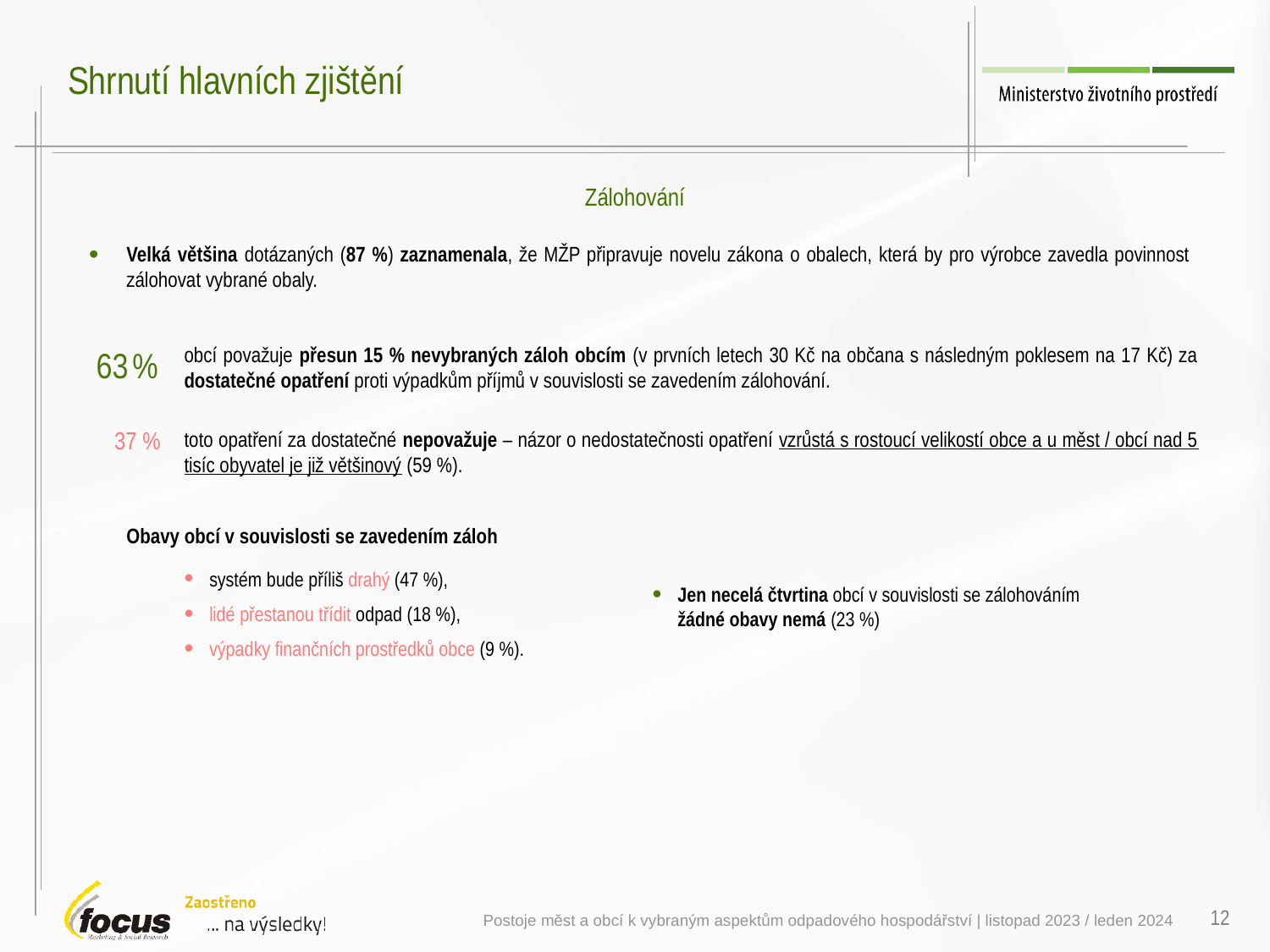

# Shrnutí hlavních zjištění
Zálohování
Velká většina dotázaných (87 %) zaznamenala, že MŽP připravuje novelu zákona o obalech, která by pro výrobce zavedla povinnost zálohovat vybrané obaly.
obcí považuje přesun 15 % nevybraných záloh obcím (v prvních letech 30 Kč na občana s následným poklesem na 17 Kč) za dostatečné opatření proti výpadkům příjmů v souvislosti se zavedením zálohování.

toto opatření za dostatečné nepovažuje – názor o nedostatečnosti opatření vzrůstá s rostoucí velikostí obce a u měst / obcí nad 5 tisíc obyvatel je již většinový (59 %).
63 %
37 %
Obavy obcí v souvislosti se zavedením záloh
systém bude příliš drahý (47 %),
lidé přestanou třídit odpad (18 %),
výpadky finančních prostředků obce (9 %).

Jen necelá čtvrtina obcí v souvislosti se zálohováním žádné obavy nemá (23 %)